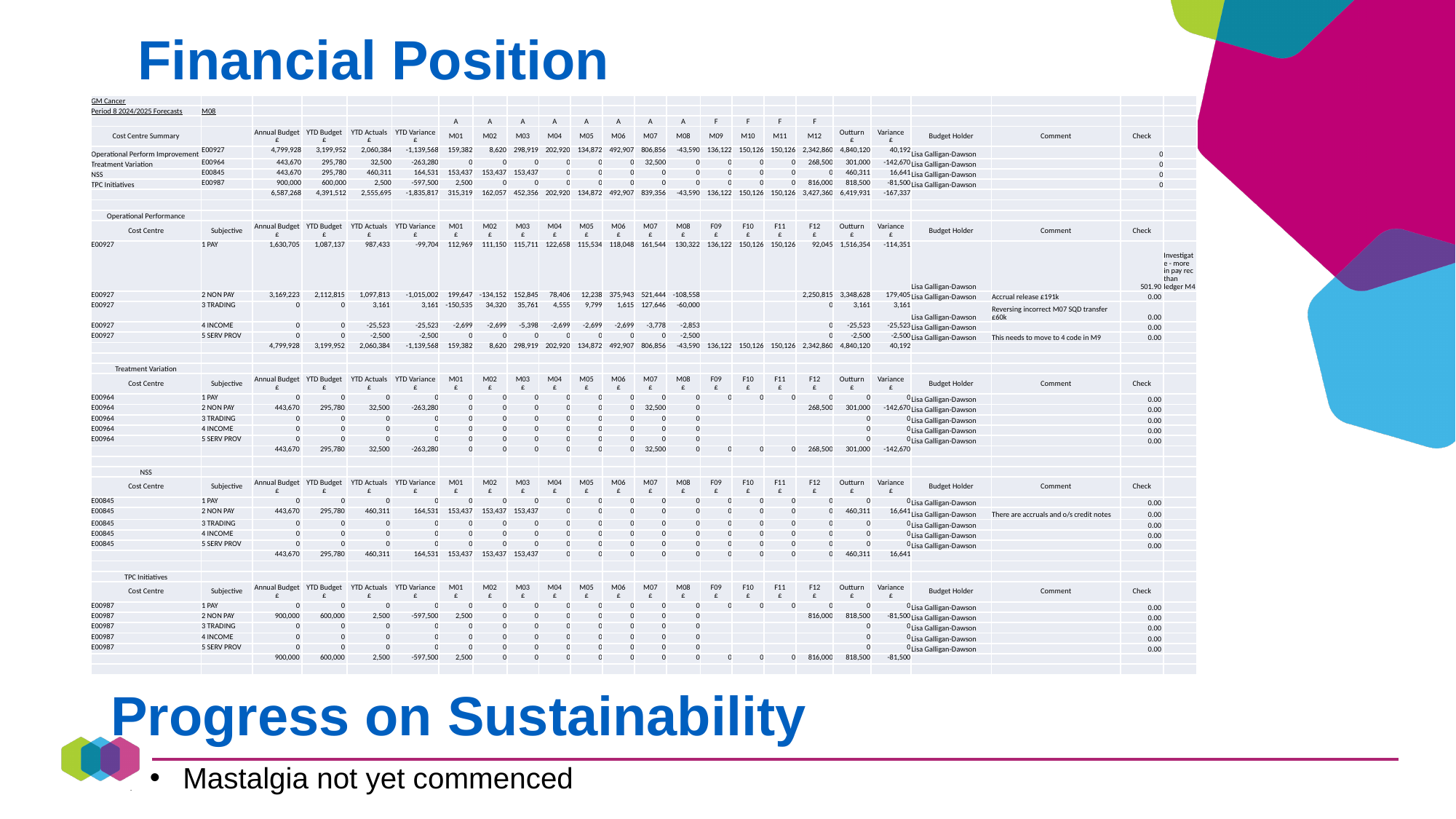

Financial Position
| GM Cancer |  |  |  |  |  |  |  |  |  |  |  |  |  |  |  |  |  |  |  |  |  |  |  |
| --- | --- | --- | --- | --- | --- | --- | --- | --- | --- | --- | --- | --- | --- | --- | --- | --- | --- | --- | --- | --- | --- | --- | --- |
| Period 8 2024/2025 Forecasts | M08 |  |  |  |  |  |  |  |  |  |  |  |  |  |  |  |  |  |  |  |  |  |  |
|  |  |  |  |  |  | A | A | A | A | A | A | A | A | F | F | F | F |  |  |  |  |  |  |
| Cost Centre Summary |  | Annual Budget £ | YTD Budget £ | YTD Actuals £ | YTD Variance £ | M01 | M02 | M03 | M04 | M05 | M06 | M07 | M08 | M09 | M10 | M11 | M12 | Outturn £ | Variance £ | Budget Holder | Comment | Check |  |
| Operational Perform Improvement | E00927 | 4,799,928 | 3,199,952 | 2,060,384 | -1,139,568 | 159,382 | 8,620 | 298,919 | 202,920 | 134,872 | 492,907 | 806,856 | -43,590 | 136,122 | 150,126 | 150,126 | 2,342,860 | 4,840,120 | 40,192 | Lisa Galligan-Dawson |  | 0 |  |
| Treatment Variation | E00964 | 443,670 | 295,780 | 32,500 | -263,280 | 0 | 0 | 0 | 0 | 0 | 0 | 32,500 | 0 | 0 | 0 | 0 | 268,500 | 301,000 | -142,670 | Lisa Galligan-Dawson |  | 0 |  |
| NSS | E00845 | 443,670 | 295,780 | 460,311 | 164,531 | 153,437 | 153,437 | 153,437 | 0 | 0 | 0 | 0 | 0 | 0 | 0 | 0 | 0 | 460,311 | 16,641 | Lisa Galligan-Dawson |  | 0 |  |
| TPC Initiatives | E00987 | 900,000 | 600,000 | 2,500 | -597,500 | 2,500 | 0 | 0 | 0 | 0 | 0 | 0 | 0 | 0 | 0 | 0 | 816,000 | 818,500 | -81,500 | Lisa Galligan-Dawson |  | 0 |  |
|  |  | 6,587,268 | 4,391,512 | 2,555,695 | -1,835,817 | 315,319 | 162,057 | 452,356 | 202,920 | 134,872 | 492,907 | 839,356 | -43,590 | 136,122 | 150,126 | 150,126 | 3,427,360 | 6,419,931 | -167,337 |  |  |  |  |
|  |  |  |  |  |  |  |  |  |  |  |  |  |  |  |  |  |  |  |  |  |  |  |  |
| Operational Performance |  |  |  |  |  |  |  |  |  |  |  |  |  |  |  |  |  |  |  |  |  |  |  |
| Cost Centre | Subjective | Annual Budget £ | YTD Budget £ | YTD Actuals £ | YTD Variance £ | M01 £ | M02 £ | M03 £ | M04 £ | M05 £ | M06 £ | M07 £ | M08 £ | F09 £ | F10 £ | F11 £ | F12 £ | Outturn £ | Variance £ | Budget Holder | Comment | Check |  |
| E00927 | 1 PAY | 1,630,705 | 1,087,137 | 987,433 | -99,704 | 112,969 | 111,150 | 115,711 | 122,658 | 115,534 | 118,048 | 161,544 | 130,322 | 136,122 | 150,126 | 150,126 | 92,045 | 1,516,354 | -114,351 | Lisa Galligan-Dawson |  | 501.90 | Investigate - more in pay rec than ledger M4 |
| E00927 | 2 NON PAY | 3,169,223 | 2,112,815 | 1,097,813 | -1,015,002 | 199,647 | -134,152 | 152,845 | 78,406 | 12,238 | 375,943 | 521,444 | -108,558 |  |  |  | 2,250,815 | 3,348,628 | 179,405 | Lisa Galligan-Dawson | Accrual release £191k | 0.00 |  |
| E00927 | 3 TRADING | 0 | 0 | 3,161 | 3,161 | -150,535 | 34,320 | 35,761 | 4,555 | 9,799 | 1,615 | 127,646 | -60,000 |  |  |  | 0 | 3,161 | 3,161 | Lisa Galligan-Dawson | Reversing incorrect M07 SQD transfer £60k | 0.00 |  |
| E00927 | 4 INCOME | 0 | 0 | -25,523 | -25,523 | -2,699 | -2,699 | -5,398 | -2,699 | -2,699 | -2,699 | -3,778 | -2,853 |  |  |  | 0 | -25,523 | -25,523 | Lisa Galligan-Dawson |  | 0.00 |  |
| E00927 | 5 SERV PROV | 0 | 0 | -2,500 | -2,500 | 0 | 0 | 0 | 0 | 0 | 0 | 0 | -2,500 |  |  |  | 0 | -2,500 | -2,500 | Lisa Galligan-Dawson | This needs to move to 4 code in M9 | 0.00 |  |
|  |  | 4,799,928 | 3,199,952 | 2,060,384 | -1,139,568 | 159,382 | 8,620 | 298,919 | 202,920 | 134,872 | 492,907 | 806,856 | -43,590 | 136,122 | 150,126 | 150,126 | 2,342,860 | 4,840,120 | 40,192 |  |  |  |  |
|  |  |  |  |  |  |  |  |  |  |  |  |  |  |  |  |  |  |  |  |  |  |  |  |
| Treatment Variation |  |  |  |  |  |  |  |  |  |  |  |  |  |  |  |  |  |  |  |  |  |  |  |
| Cost Centre | Subjective | Annual Budget £ | YTD Budget £ | YTD Actuals £ | YTD Variance £ | M01 £ | M02 £ | M03 £ | M04 £ | M05 £ | M06 £ | M07 £ | M08 £ | F09 £ | F10 £ | F11 £ | F12 £ | Outturn £ | Variance £ | Budget Holder | Comment | Check |  |
| E00964 | 1 PAY | 0 | 0 | 0 | 0 | 0 | 0 | 0 | 0 | 0 | 0 | 0 | 0 | 0 | 0 | 0 | 0 | 0 | 0 | Lisa Galligan-Dawson |  | 0.00 |  |
| E00964 | 2 NON PAY | 443,670 | 295,780 | 32,500 | -263,280 | 0 | 0 | 0 | 0 | 0 | 0 | 32,500 | 0 |  |  |  | 268,500 | 301,000 | -142,670 | Lisa Galligan-Dawson |  | 0.00 |  |
| E00964 | 3 TRADING | 0 | 0 | 0 | 0 | 0 | 0 | 0 | 0 | 0 | 0 | 0 | 0 |  |  |  |  | 0 | 0 | Lisa Galligan-Dawson |  | 0.00 |  |
| E00964 | 4 INCOME | 0 | 0 | 0 | 0 | 0 | 0 | 0 | 0 | 0 | 0 | 0 | 0 |  |  |  |  | 0 | 0 | Lisa Galligan-Dawson |  | 0.00 |  |
| E00964 | 5 SERV PROV | 0 | 0 | 0 | 0 | 0 | 0 | 0 | 0 | 0 | 0 | 0 | 0 |  |  |  |  | 0 | 0 | Lisa Galligan-Dawson |  | 0.00 |  |
|  |  | 443,670 | 295,780 | 32,500 | -263,280 | 0 | 0 | 0 | 0 | 0 | 0 | 32,500 | 0 | 0 | 0 | 0 | 268,500 | 301,000 | -142,670 |  |  |  |  |
|  |  |  |  |  |  |  |  |  |  |  |  |  |  |  |  |  |  |  |  |  |  |  |  |
| NSS |  |  |  |  |  |  |  |  |  |  |  |  |  |  |  |  |  |  |  |  |  |  |  |
| Cost Centre | Subjective | Annual Budget £ | YTD Budget £ | YTD Actuals £ | YTD Variance £ | M01 £ | M02 £ | M03 £ | M04 £ | M05 £ | M06 £ | M07 £ | M08 £ | F09 £ | F10 £ | F11 £ | F12 £ | Outturn £ | Variance £ | Budget Holder | Comment | Check |  |
| E00845 | 1 PAY | 0 | 0 | 0 | 0 | 0 | 0 | 0 | 0 | 0 | 0 | 0 | 0 | 0 | 0 | 0 | 0 | 0 | 0 | Lisa Galligan-Dawson |  | 0.00 |  |
| E00845 | 2 NON PAY | 443,670 | 295,780 | 460,311 | 164,531 | 153,437 | 153,437 | 153,437 | 0 | 0 | 0 | 0 | 0 | 0 | 0 | 0 | 0 | 460,311 | 16,641 | Lisa Galligan-Dawson | There are accruals and o/s credit notes | 0.00 |  |
| E00845 | 3 TRADING | 0 | 0 | 0 | 0 | 0 | 0 | 0 | 0 | 0 | 0 | 0 | 0 | 0 | 0 | 0 | 0 | 0 | 0 | Lisa Galligan-Dawson |  | 0.00 |  |
| E00845 | 4 INCOME | 0 | 0 | 0 | 0 | 0 | 0 | 0 | 0 | 0 | 0 | 0 | 0 | 0 | 0 | 0 | 0 | 0 | 0 | Lisa Galligan-Dawson |  | 0.00 |  |
| E00845 | 5 SERV PROV | 0 | 0 | 0 | 0 | 0 | 0 | 0 | 0 | 0 | 0 | 0 | 0 | 0 | 0 | 0 | 0 | 0 | 0 | Lisa Galligan-Dawson |  | 0.00 |  |
|  |  | 443,670 | 295,780 | 460,311 | 164,531 | 153,437 | 153,437 | 153,437 | 0 | 0 | 0 | 0 | 0 | 0 | 0 | 0 | 0 | 460,311 | 16,641 |  |  |  |  |
|  |  |  |  |  |  |  |  |  |  |  |  |  |  |  |  |  |  |  |  |  |  |  |  |
| TPC Initiatives |  |  |  |  |  |  |  |  |  |  |  |  |  |  |  |  |  |  |  |  |  |  |  |
| Cost Centre | Subjective | Annual Budget £ | YTD Budget £ | YTD Actuals £ | YTD Variance £ | M01 £ | M02 £ | M03 £ | M04 £ | M05 £ | M06 £ | M07 £ | M08 £ | F09 £ | F10 £ | F11 £ | F12 £ | Outturn £ | Variance £ | Budget Holder | Comment | Check |  |
| E00987 | 1 PAY | 0 | 0 | 0 | 0 | 0 | 0 | 0 | 0 | 0 | 0 | 0 | 0 | 0 | 0 | 0 | 0 | 0 | 0 | Lisa Galligan-Dawson |  | 0.00 |  |
| E00987 | 2 NON PAY | 900,000 | 600,000 | 2,500 | -597,500 | 2,500 | 0 | 0 | 0 | 0 | 0 | 0 | 0 |  |  |  | 816,000 | 818,500 | -81,500 | Lisa Galligan-Dawson |  | 0.00 |  |
| E00987 | 3 TRADING | 0 | 0 | 0 | 0 | 0 | 0 | 0 | 0 | 0 | 0 | 0 | 0 |  |  |  |  | 0 | 0 | Lisa Galligan-Dawson |  | 0.00 |  |
| E00987 | 4 INCOME | 0 | 0 | 0 | 0 | 0 | 0 | 0 | 0 | 0 | 0 | 0 | 0 |  |  |  |  | 0 | 0 | Lisa Galligan-Dawson |  | 0.00 |  |
| E00987 | 5 SERV PROV | 0 | 0 | 0 | 0 | 0 | 0 | 0 | 0 | 0 | 0 | 0 | 0 |  |  |  |  | 0 | 0 | Lisa Galligan-Dawson |  | 0.00 |  |
|  |  | 900,000 | 600,000 | 2,500 | -597,500 | 2,500 | 0 | 0 | 0 | 0 | 0 | 0 | 0 | 0 | 0 | 0 | 816,000 | 818,500 | -81,500 |  |  |  |  |
|  |  |  |  |  |  |  |  |  |  |  |  |  |  |  |  |  |  |  |  |  |  |  |  |
Progress on Sustainability
Mastalgia not yet commenced